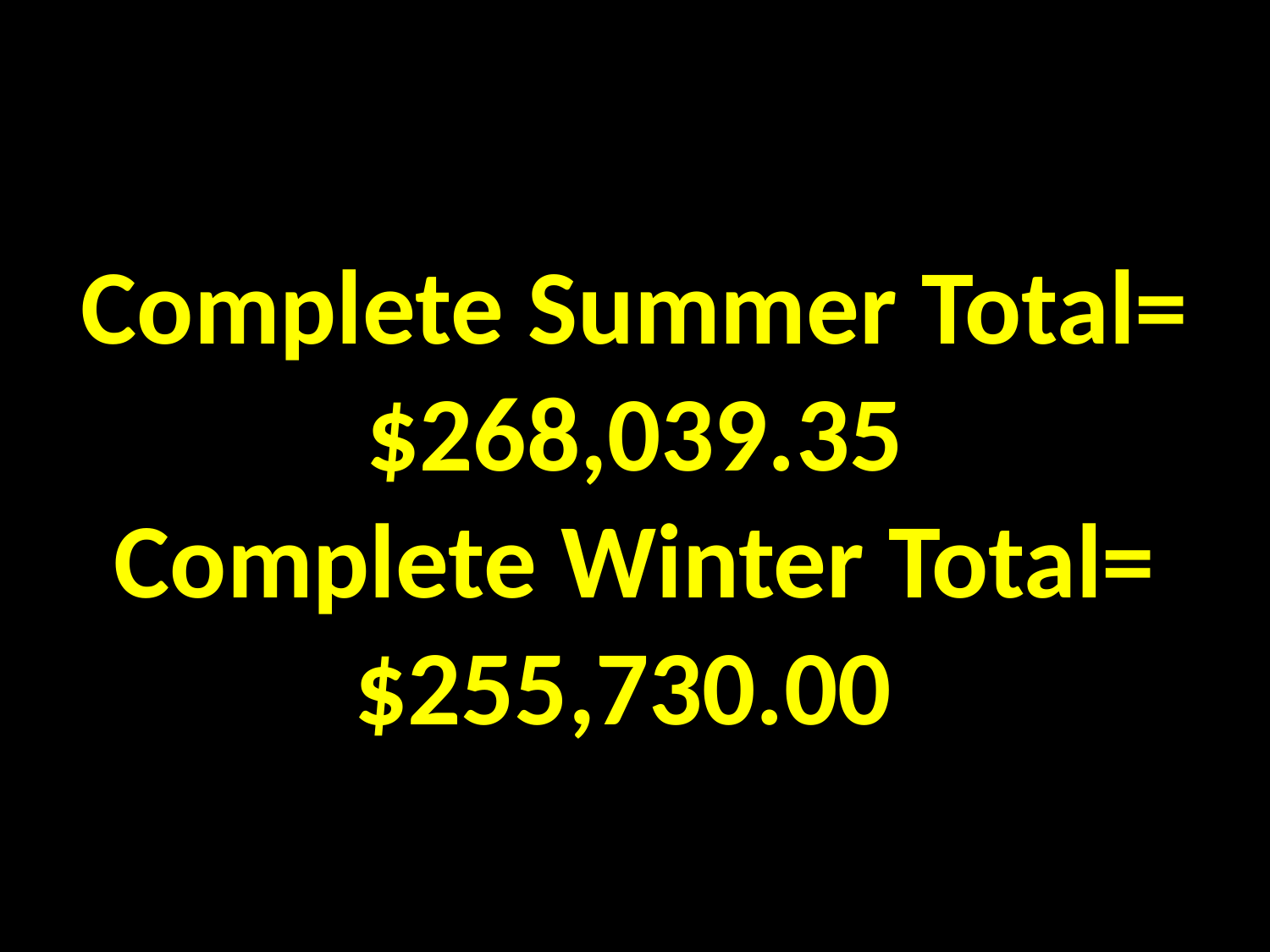

# Complete Summer Total= $268,039.35 Complete Winter Total= $255,730.00